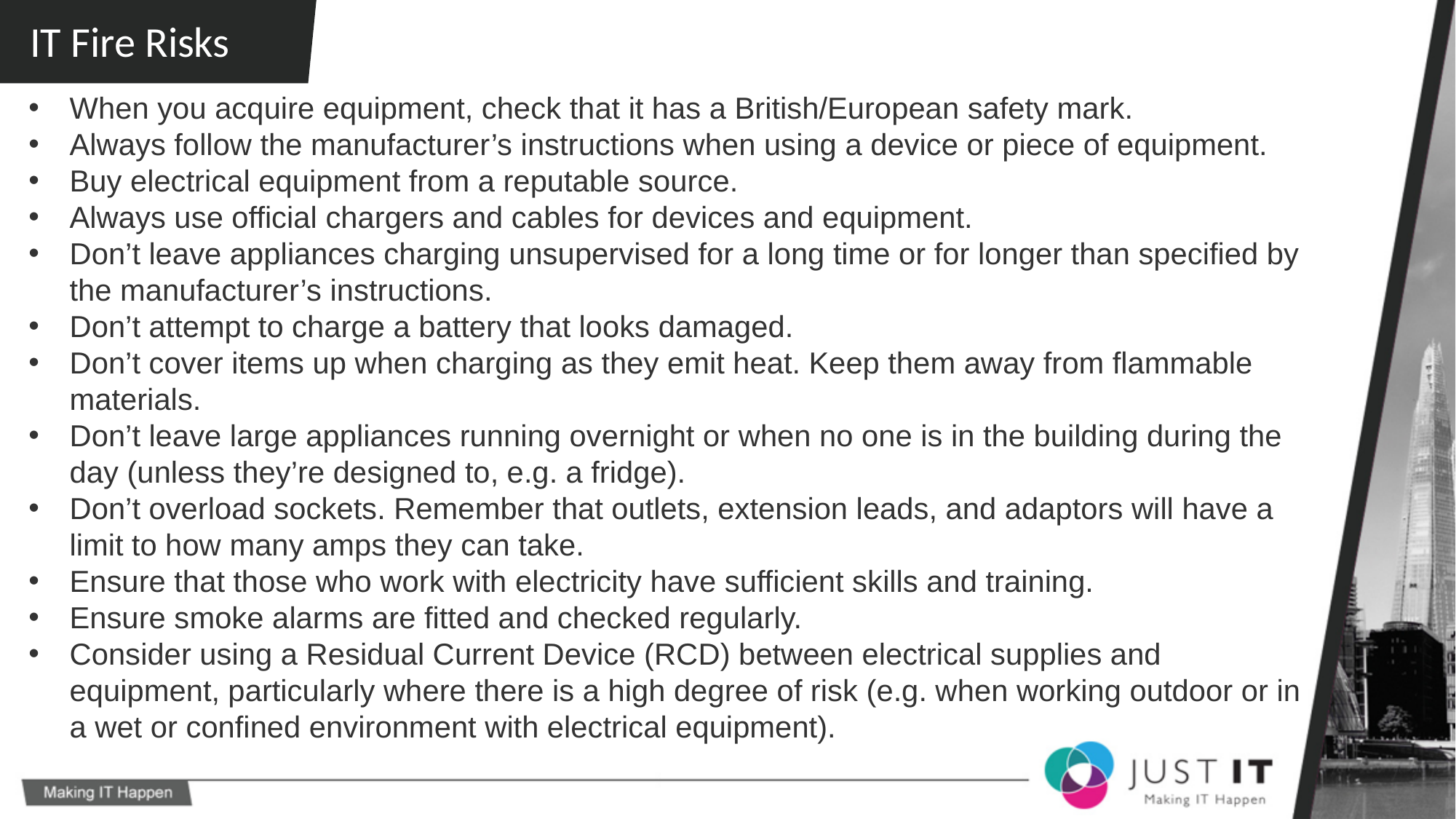

IT Fire Risks
When you acquire equipment, check that it has a British/European safety mark.
Always follow the manufacturer’s instructions when using a device or piece of equipment.
Buy electrical equipment from a reputable source.
Always use official chargers and cables for devices and equipment.
Don’t leave appliances charging unsupervised for a long time or for longer than specified by the manufacturer’s instructions.
Don’t attempt to charge a battery that looks damaged.
Don’t cover items up when charging as they emit heat. Keep them away from flammable materials.
Don’t leave large appliances running overnight or when no one is in the building during the day (unless they’re designed to, e.g. a fridge).
Don’t overload sockets. Remember that outlets, extension leads, and adaptors will have a limit to how many amps they can take.
Ensure that those who work with electricity have sufficient skills and training.
Ensure smoke alarms are fitted and checked regularly.
Consider using a Residual Current Device (RCD) between electrical supplies and equipment, particularly where there is a high degree of risk (e.g. when working outdoor or in a wet or confined environment with electrical equipment).